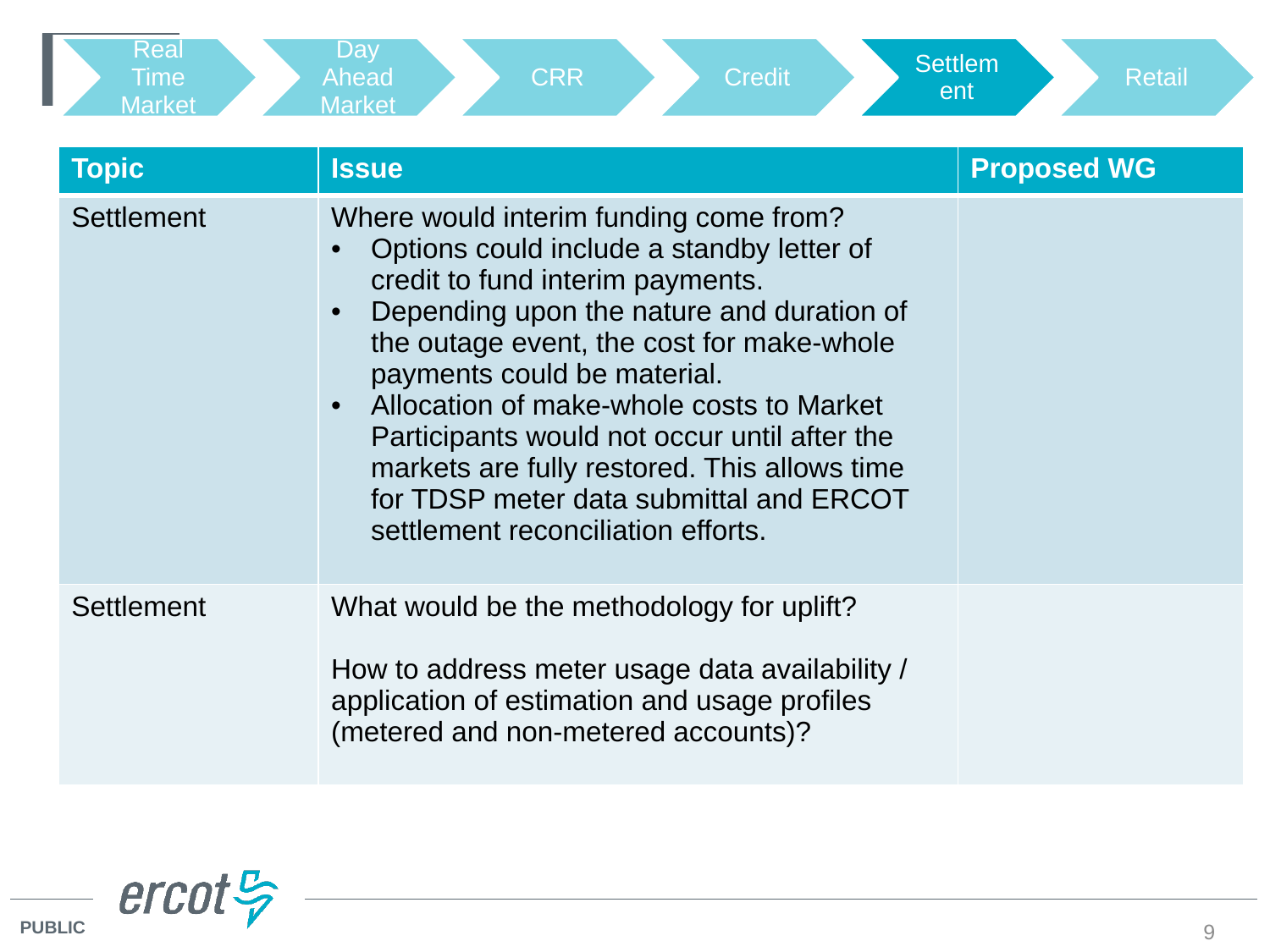

Real Time Market
CRR
Settlement
Retail
Credit
Day Ahead Market
| Topic | Issue | Proposed WG |
| --- | --- | --- |
| Settlement | Where would interim funding come from? Options could include a standby letter of credit to fund interim payments. Depending upon the nature and duration of the outage event, the cost for make-whole payments could be material. Allocation of make-whole costs to Market Participants would not occur until after the markets are fully restored. This allows time for TDSP meter data submittal and ERCOT settlement reconciliation efforts. |  |
| Settlement | What would be the methodology for uplift? How to address meter usage data availability / application of estimation and usage profiles (metered and non-metered accounts)? |  |
9